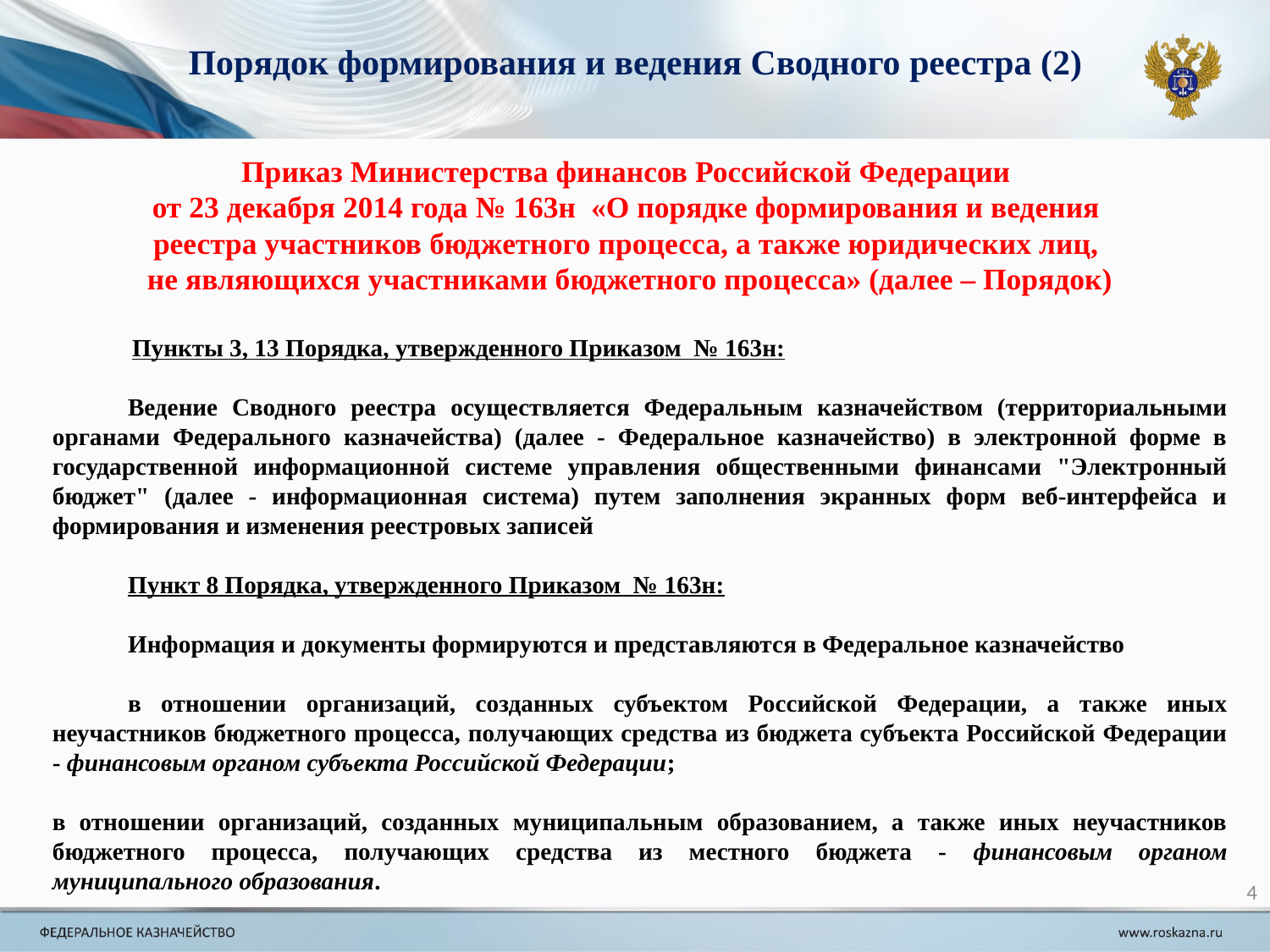

Порядок формирования и ведения Сводного реестра (2)
Приказ Министерства финансов Российской Федерации
от 23 декабря 2014 года № 163н  «О порядке формирования и ведения
реестра участников бюджетного процесса, а также юридических лиц,
не являющихся участниками бюджетного процесса» (далее – Порядок)
             Пункты 3, 13 Порядка, утвержденного Приказом  № 163н:

	Ведение Сводного реестра осуществляется Федеральным казначейством (территориальными органами Федерального казначейства) (далее - Федеральное казначейство) в электронной форме в государственной информационной системе управления общественными финансами "Электронный бюджет" (далее - информационная система) путем заполнения экранных форм веб-интерфейса и формирования и изменения реестровых записей

	Пункт 8 Порядка, утвержденного Приказом  № 163н:

	Информация и документы формируются и представляются в Федеральное казначейство

	в отношении организаций, созданных субъектом Российской Федерации, а также иных неучастников бюджетного процесса, получающих средства из бюджета субъекта Российской Федерации - финансовым органом субъекта Российской Федерации;

в отношении организаций, созданных муниципальным образованием, а также иных неучастников бюджетного процесса, получающих средства из местного бюджета - финансовым органом муниципального образования.

4